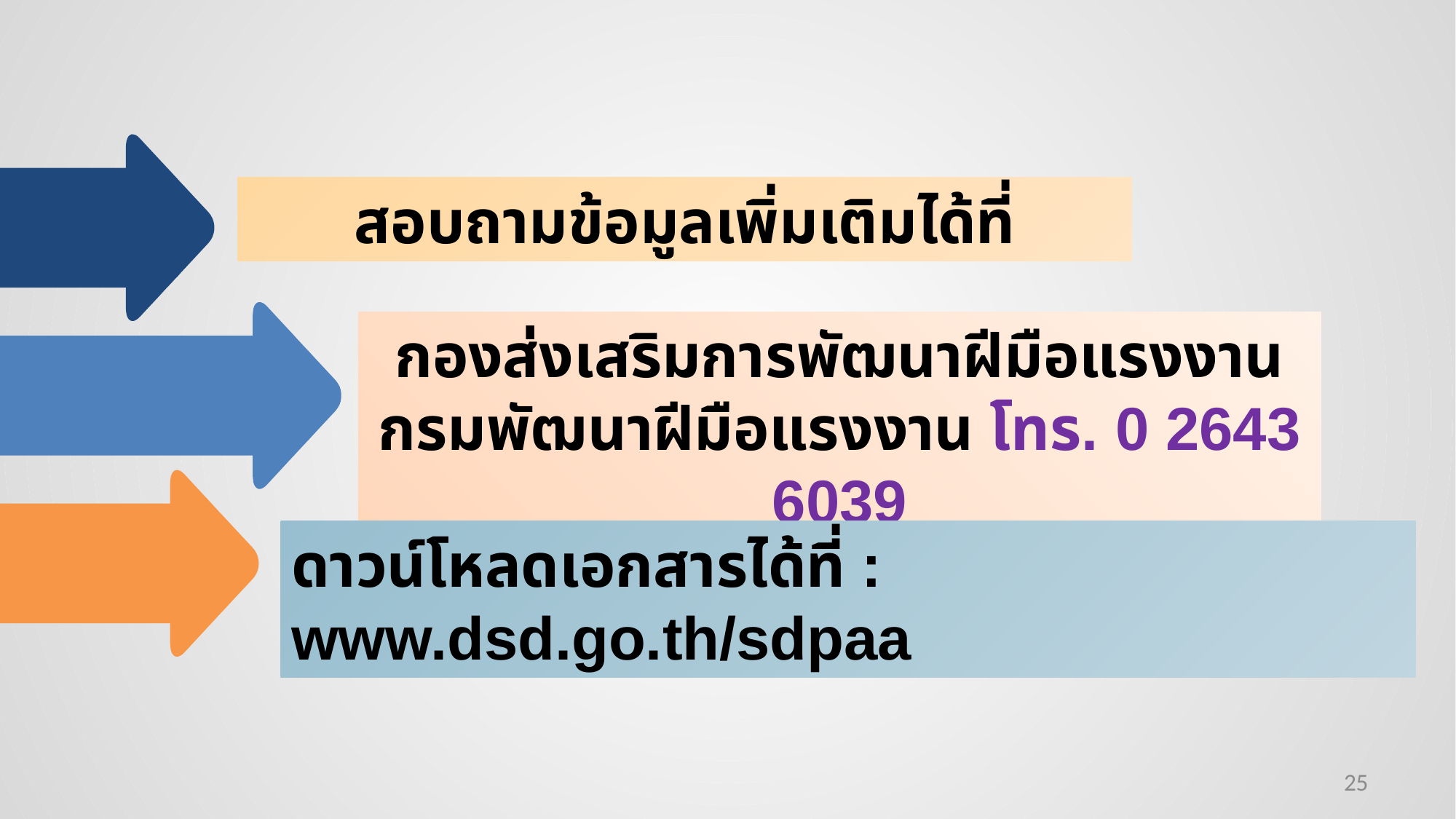

สอบถามข้อมูลเพิ่มเติมได้ที่

กองส่งเสริมการพัฒนาฝีมือแรงงาน
กรมพัฒนาฝีมือแรงงาน โทร. 0 2643 6039
ดาวน์โหลดเอกสารได้ที่ : www.dsd.go.th/sdpaa
25